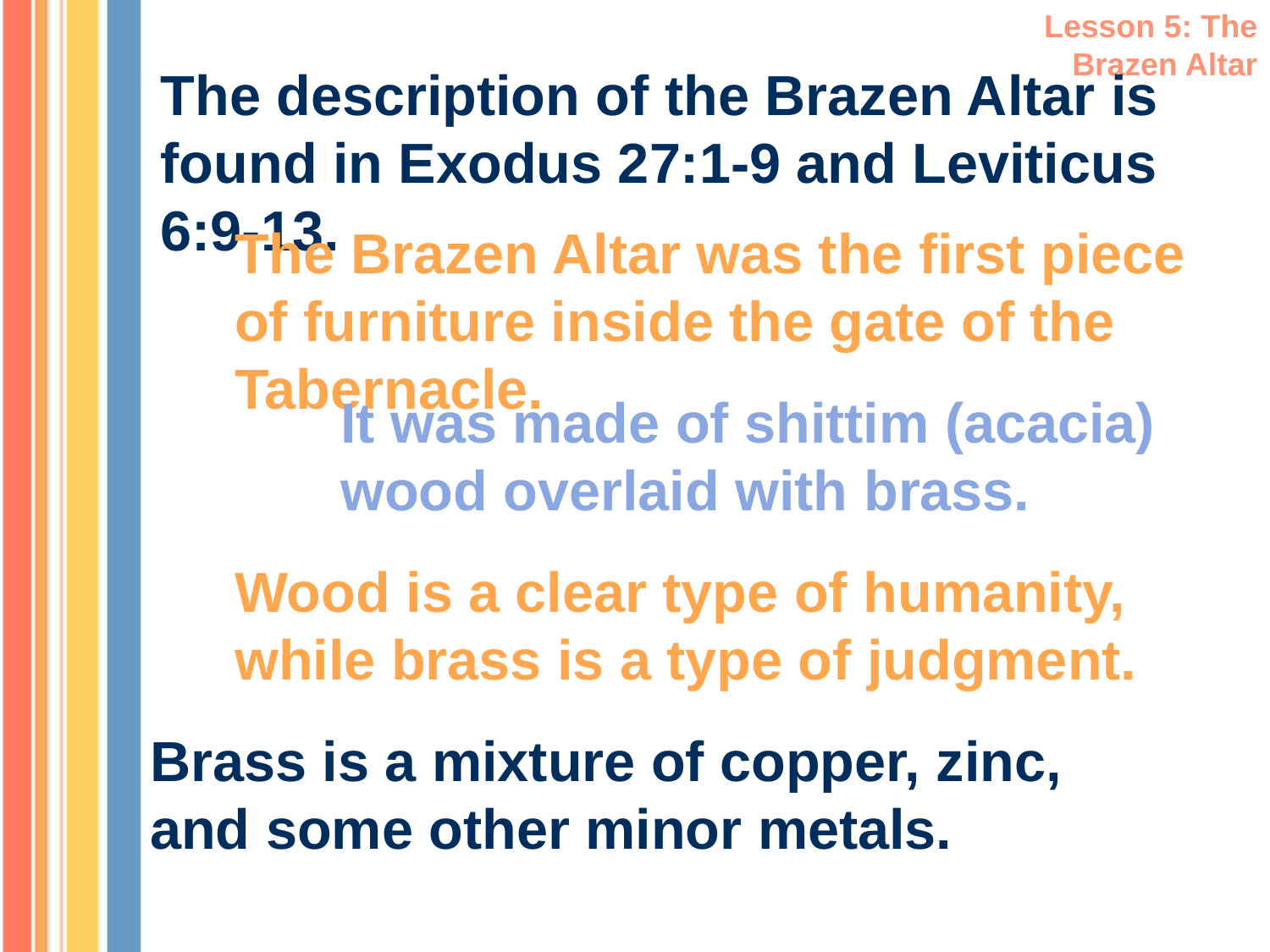

Lesson 5: The Brazen Altar
The description of the Brazen Altar is found in Exodus 27:1-9 and Leviticus 6:9-13.
The Brazen Altar was the first piece of furniture inside the gate of the Tabernacle.
It was made of shittim (acacia) wood overlaid with brass.
Wood is a clear type of humanity, while brass is a type of judgment.
Brass is a mixture of copper, zinc, and some other minor metals.